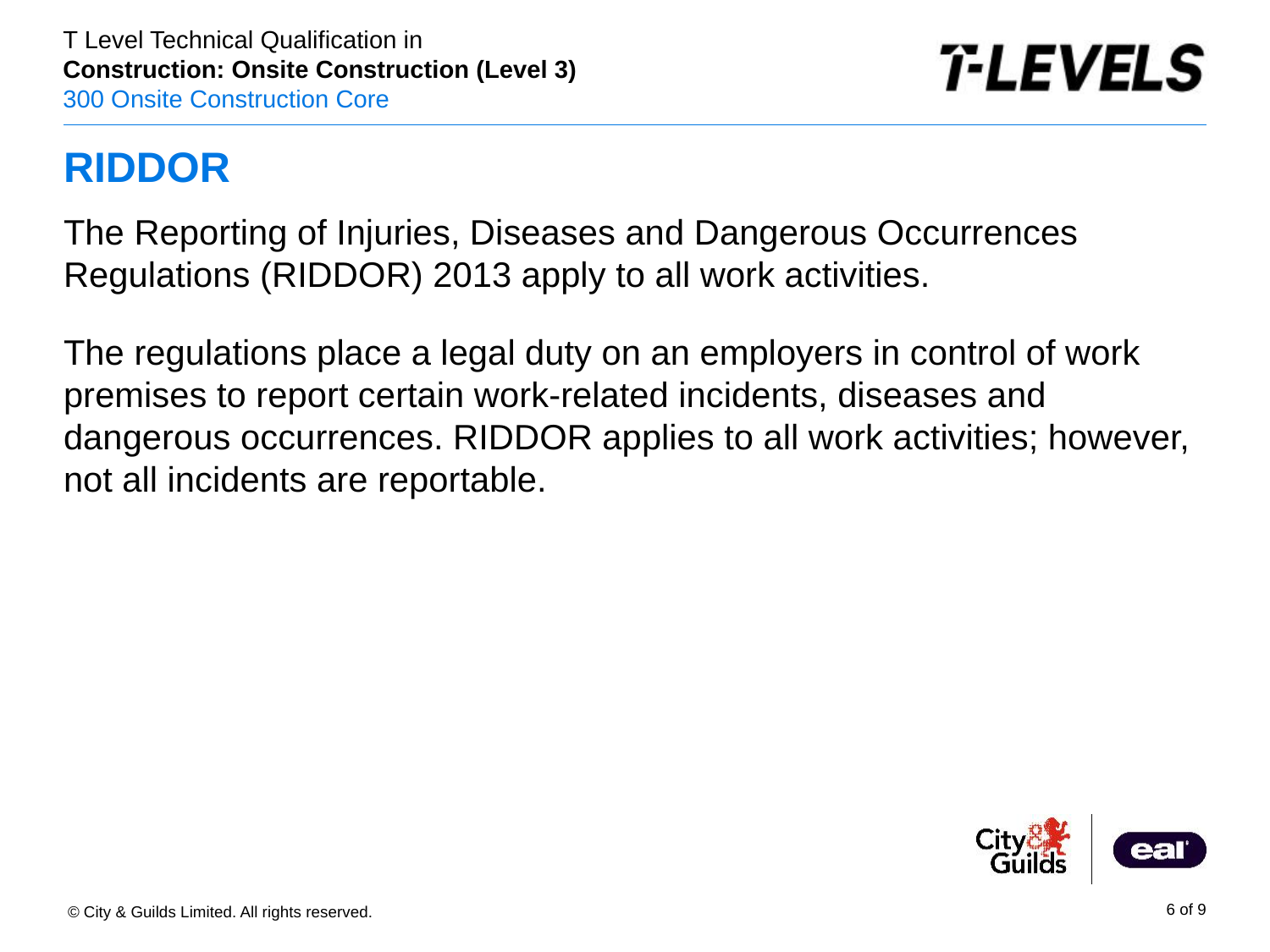

# RIDDOR
The Reporting of Injuries, Diseases and Dangerous Occurrences Regulations (RIDDOR) 2013 apply to all work activities.
The regulations place a legal duty on an employers in control of work premises to report certain work-related incidents, diseases and dangerous occurrences. RIDDOR applies to all work activities; however, not all incidents are reportable.